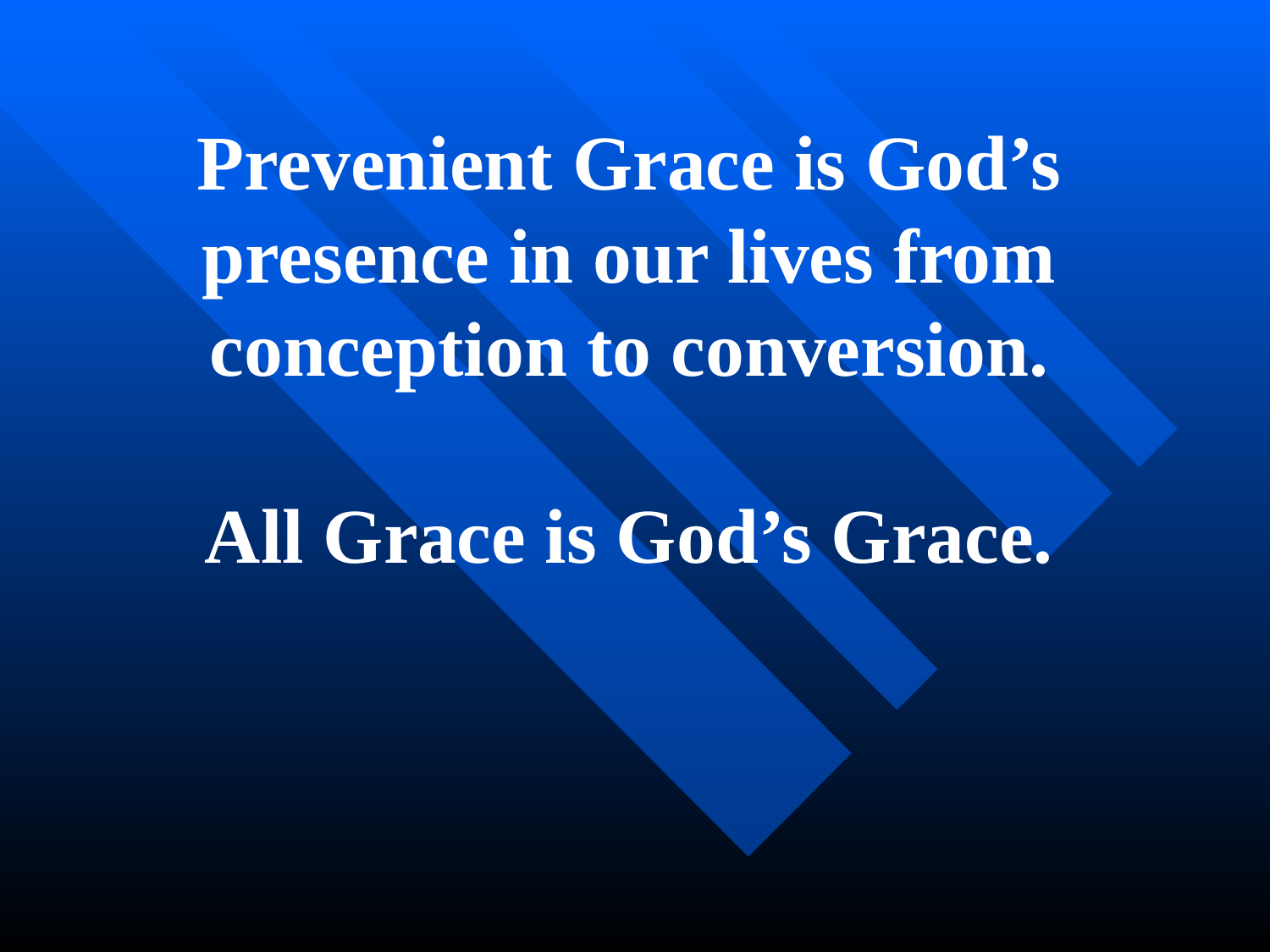

Prevenient Grace is God’s presence in our lives from conception to conversion.

All Grace is God’s Grace.